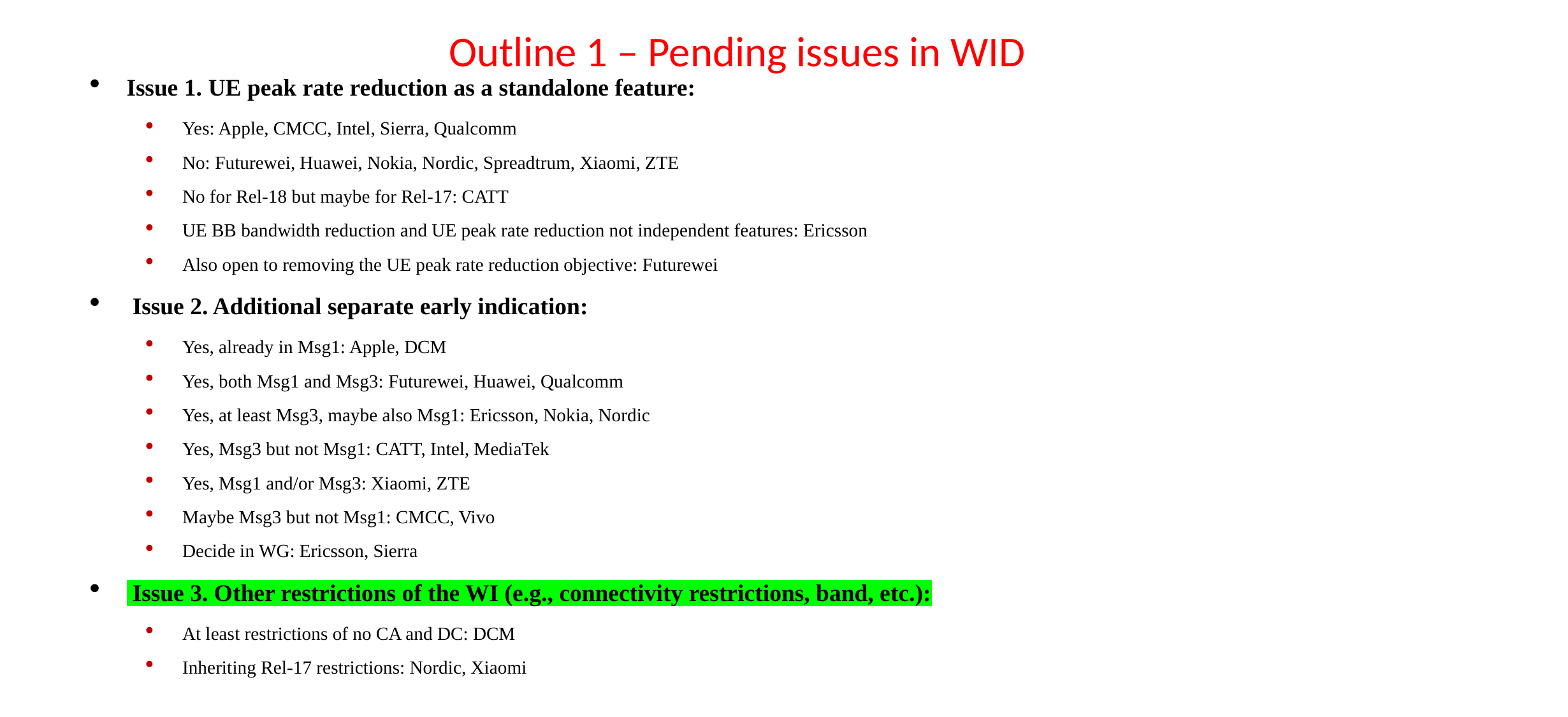

# Outline 1 – Pending issues in WID
Issue 1. UE peak rate reduction as a standalone feature:
Yes: Apple, CMCC, Intel, Sierra, Qualcomm
No: Futurewei, Huawei, Nokia, Nordic, Spreadtrum, Xiaomi, ZTE
No for Rel-18 but maybe for Rel-17: CATT
UE BB bandwidth reduction and UE peak rate reduction not independent features: Ericsson
Also open to removing the UE peak rate reduction objective: Futurewei
 Issue 2. Additional separate early indication:
Yes, already in Msg1: Apple, DCM
Yes, both Msg1 and Msg3: Futurewei, Huawei, Qualcomm
Yes, at least Msg3, maybe also Msg1: Ericsson, Nokia, Nordic
Yes, Msg3 but not Msg1: CATT, Intel, MediaTek
Yes, Msg1 and/or Msg3: Xiaomi, ZTE
Maybe Msg3 but not Msg1: CMCC, Vivo
Decide in WG: Ericsson, Sierra
 Issue 3. Other restrictions of the WI (e.g., connectivity restrictions, band, etc.):
At least restrictions of no CA and DC: DCM
Inheriting Rel-17 restrictions: Nordic, Xiaomi